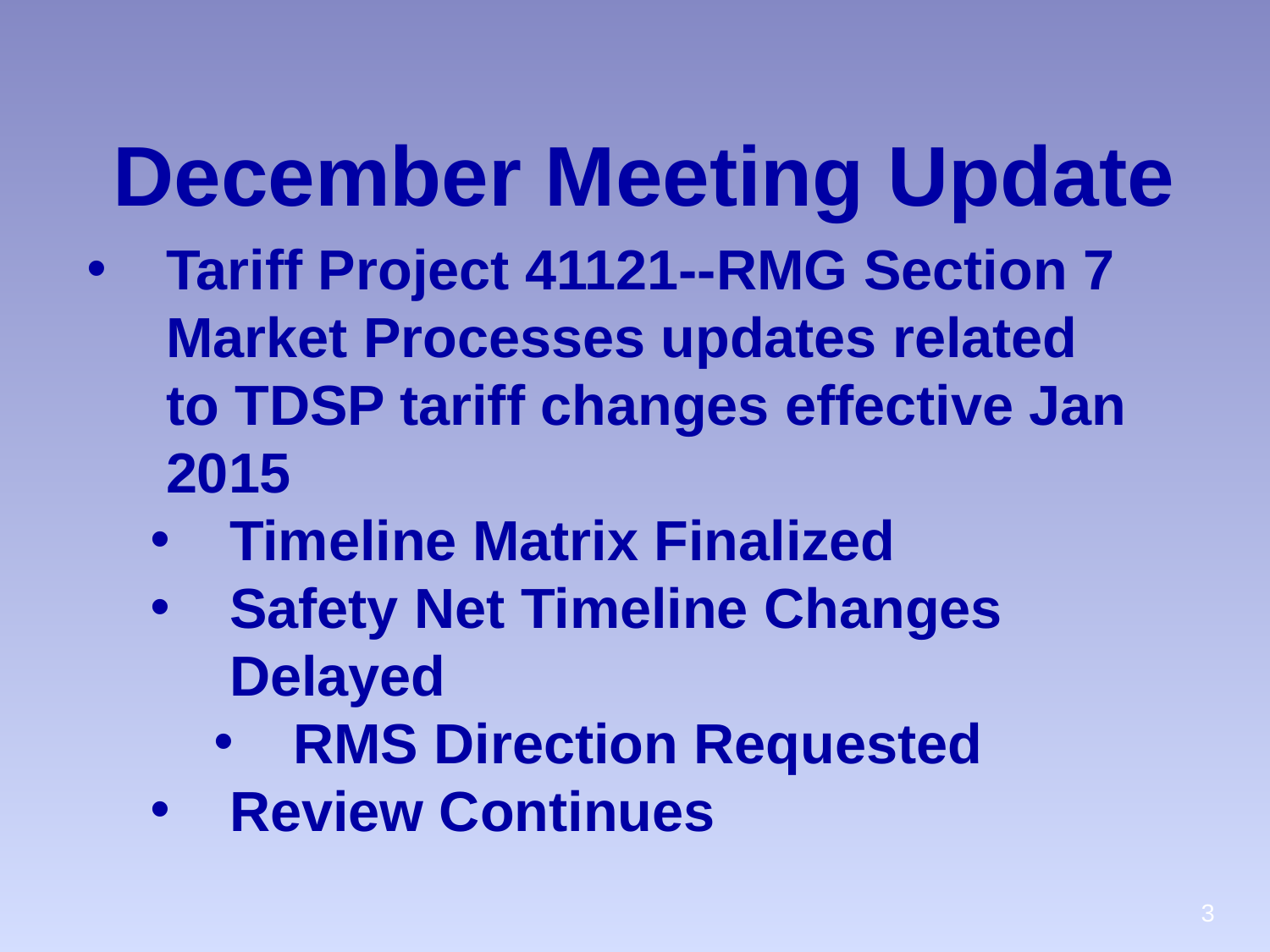

December Meeting Update
Tariff Project 41121--RMG Section 7 Market Processes updates related to TDSP tariff changes effective Jan 2015
Timeline Matrix Finalized
Safety Net Timeline Changes Delayed
RMS Direction Requested
Review Continues

3